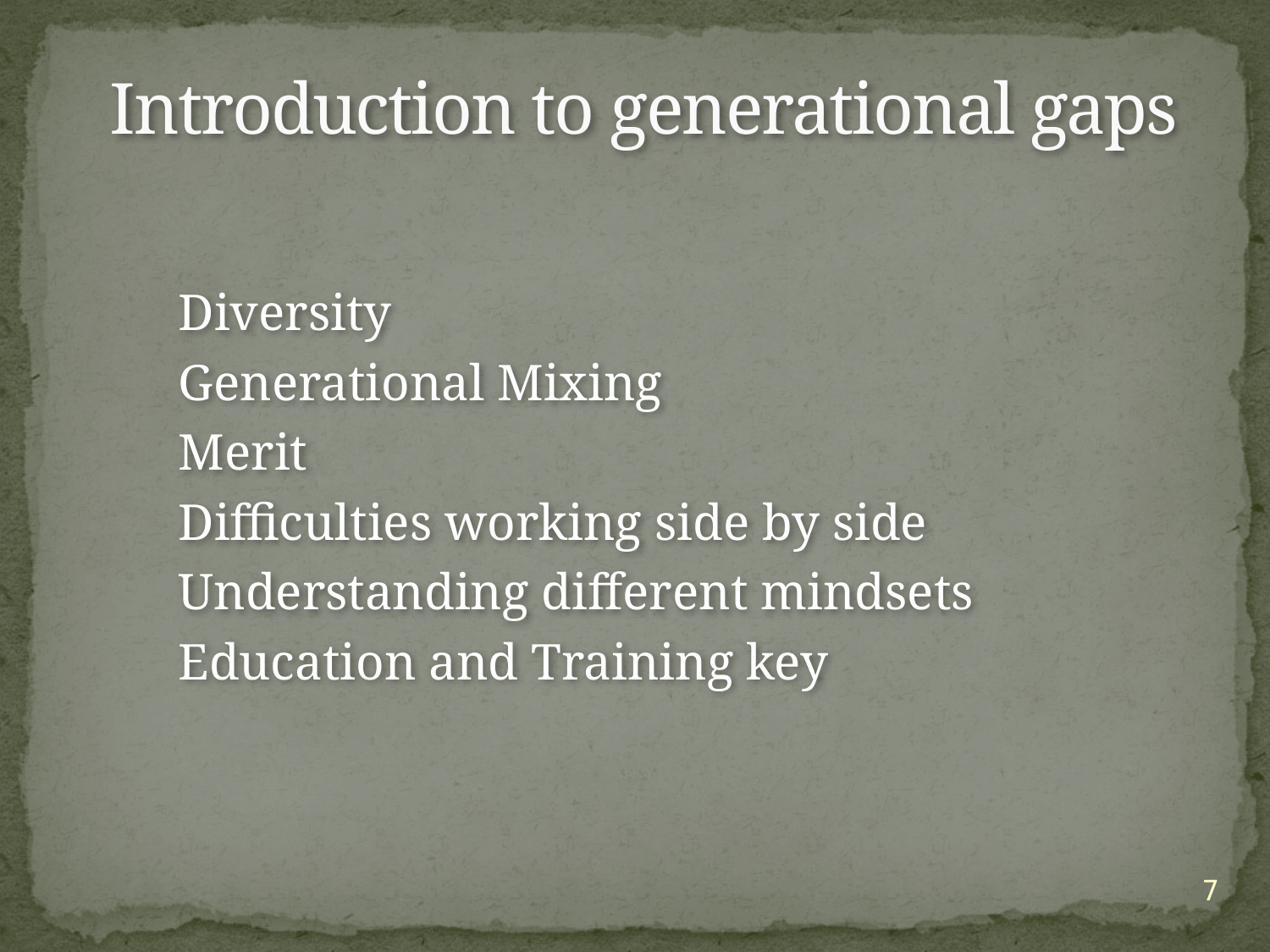

# Introduction to generational gaps
   Diversity
   Generational Mixing
   Merit
   Difficulties working side by side
   Understanding different mindsets
   Education and Training key
7